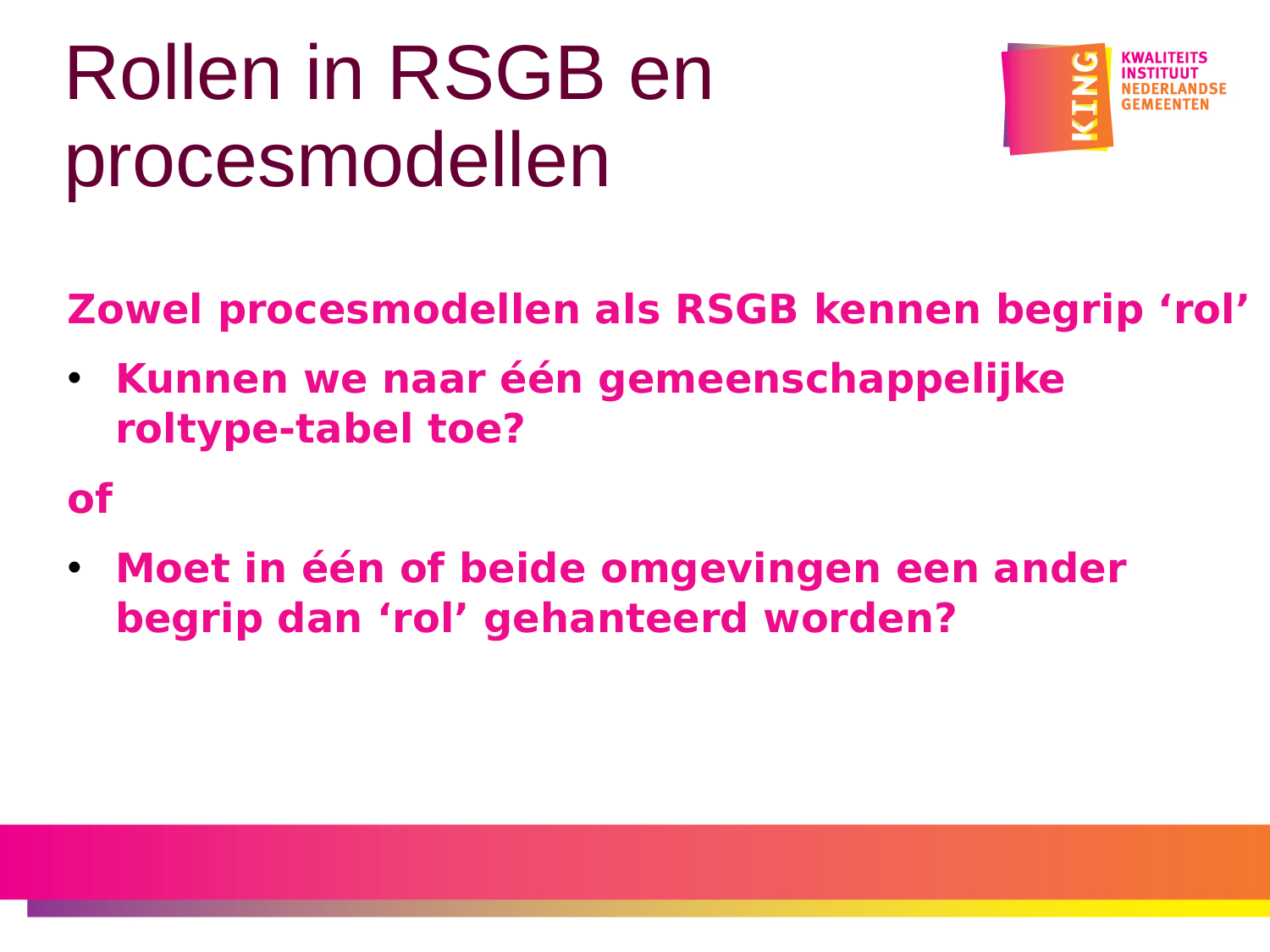

# Rollen in RSGB en procesmodellen
Zowel procesmodellen als RSGB kennen begrip ‘rol’
Kunnen we naar één gemeenschappelijke roltype-tabel toe?
of
Moet in één of beide omgevingen een ander begrip dan ‘rol’ gehanteerd worden?